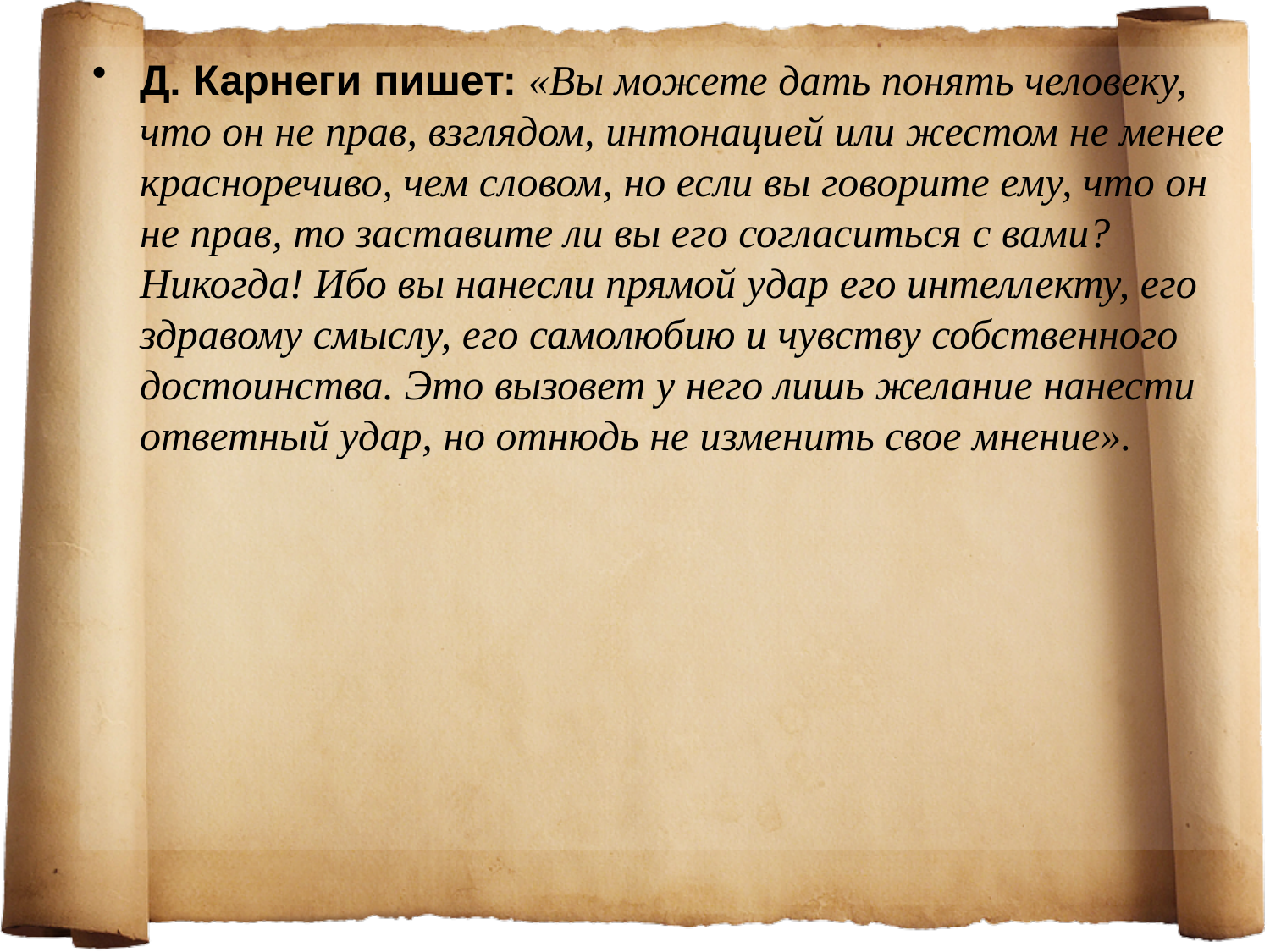

Д. Карнеги пишет: «Вы можете дать понять человеку, что он не прав, взглядом, интонацией или жестом не менее красноречиво, чем словом, но если вы говорите ему, что он не прав, то заставите ли вы его согласиться с вами? Никогда! Ибо вы нанесли прямой удар его интеллекту, его здравому смыслу, его самолюбию и чувству собственного достоинства. Это вызовет у него лишь желание нанести ответный удар, но отнюдь не изменить свое мнение».